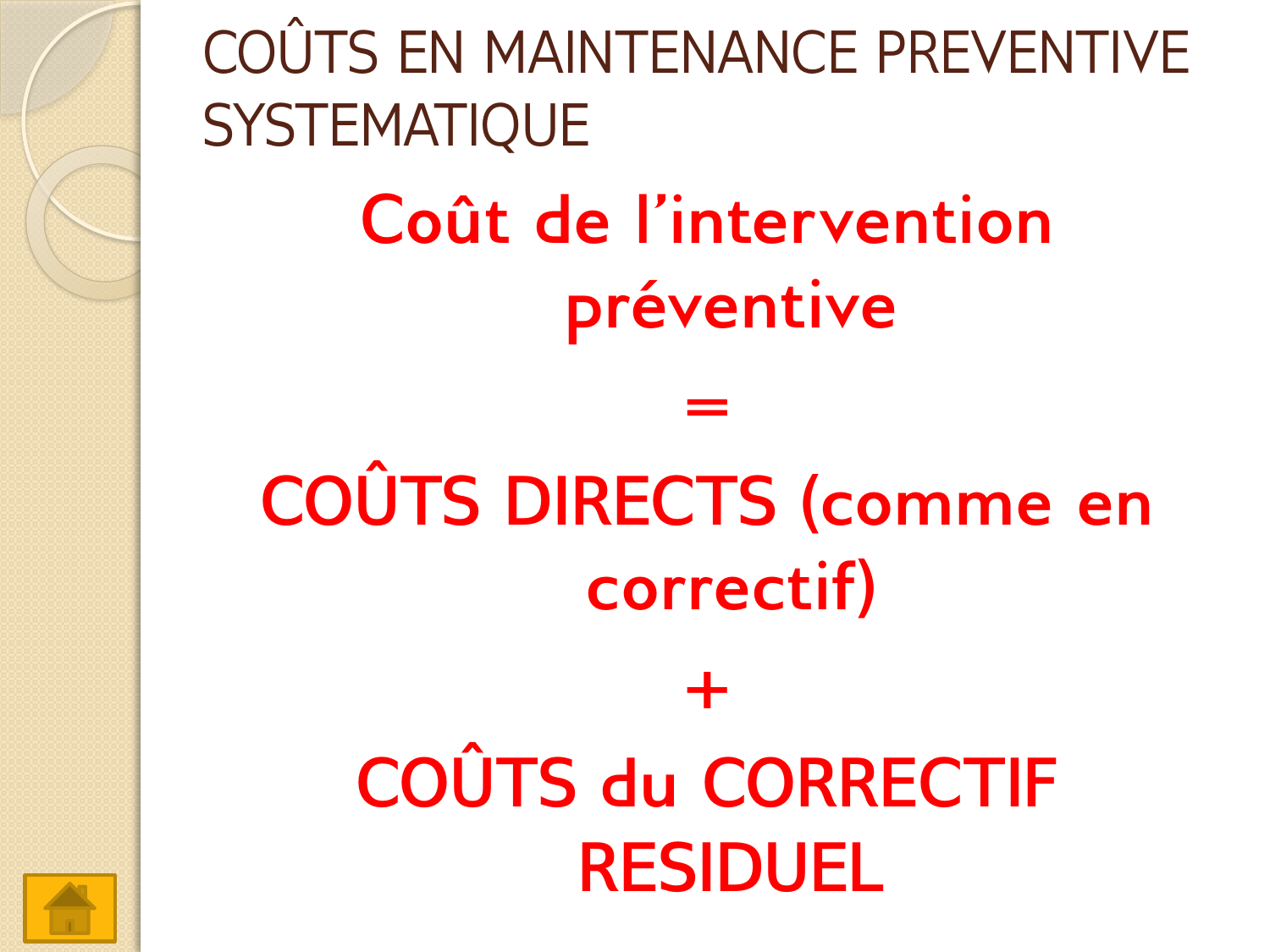

# COÛTS EN MAINTENANCE PREVENTIVE SYSTEMATIQUE
Coût de l’intervention préventive
=
COÛTS DIRECTS (comme en correctif)
+
COÛTS du CORRECTIF RESIDUEL